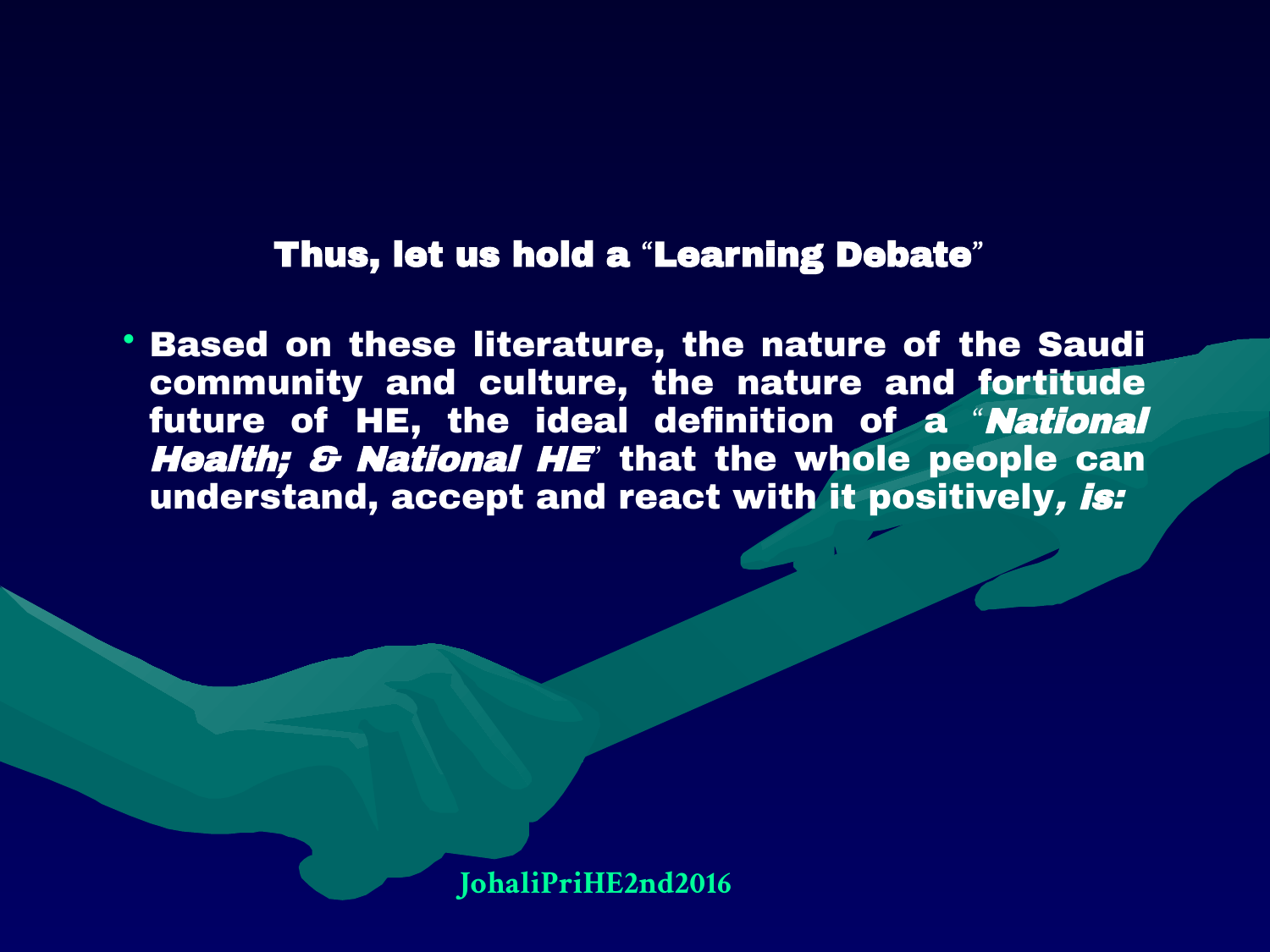

Thus, let us hold a “Learning Debate”

Based on these literature, the nature of the Saudi community and culture, the nature and fortitude future of HE, the ideal definition of a “National Health; & National HE” that the whole people can understand, accept and react with it positively, is:

JohaliPriHE2nd2016